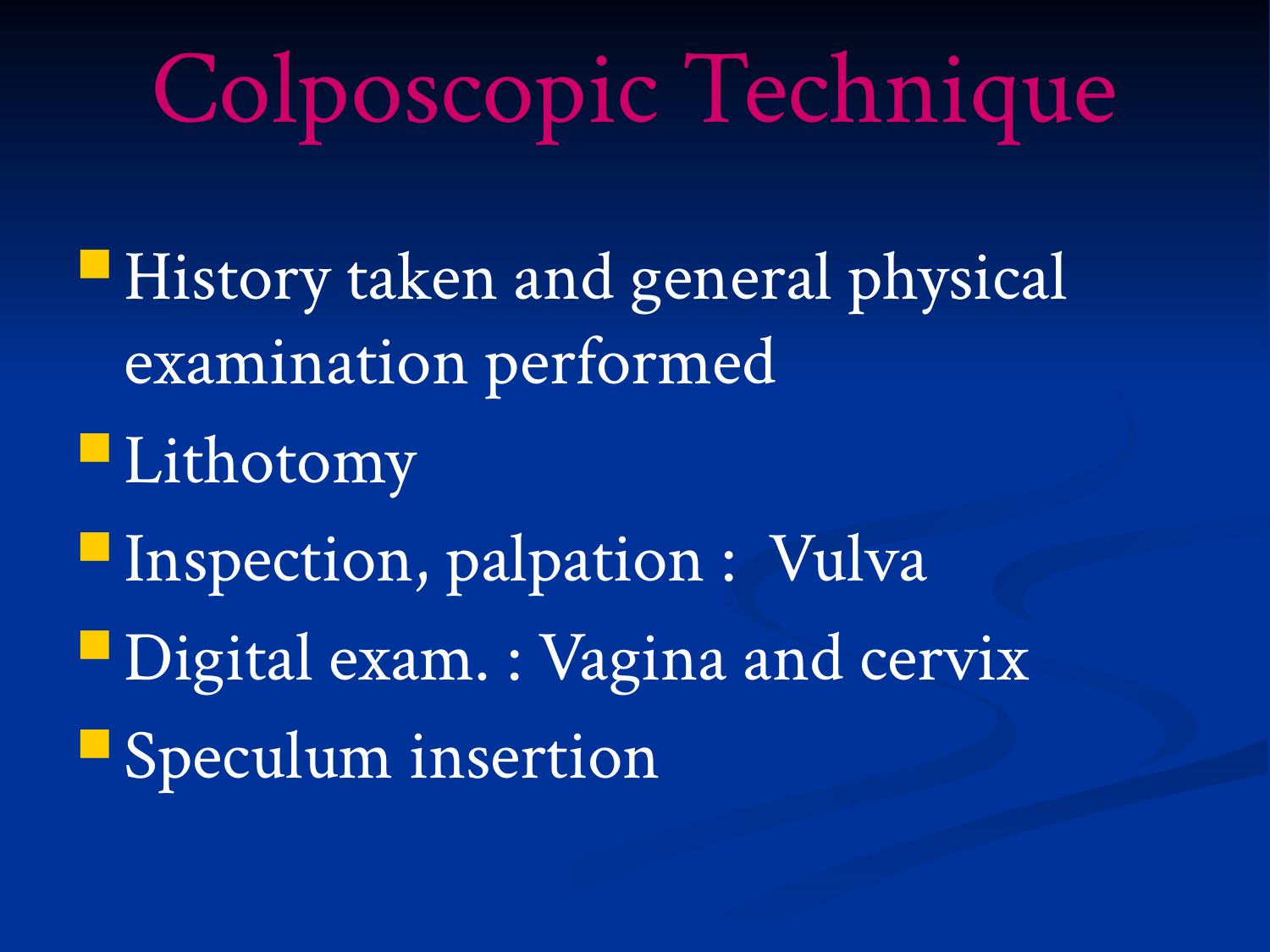

# Colposcopic Technique
History taken and general physical examination performed
Lithotomy
Inspection, palpation :  Vulva
Digital exam. : Vagina and cervix
Speculum insertion